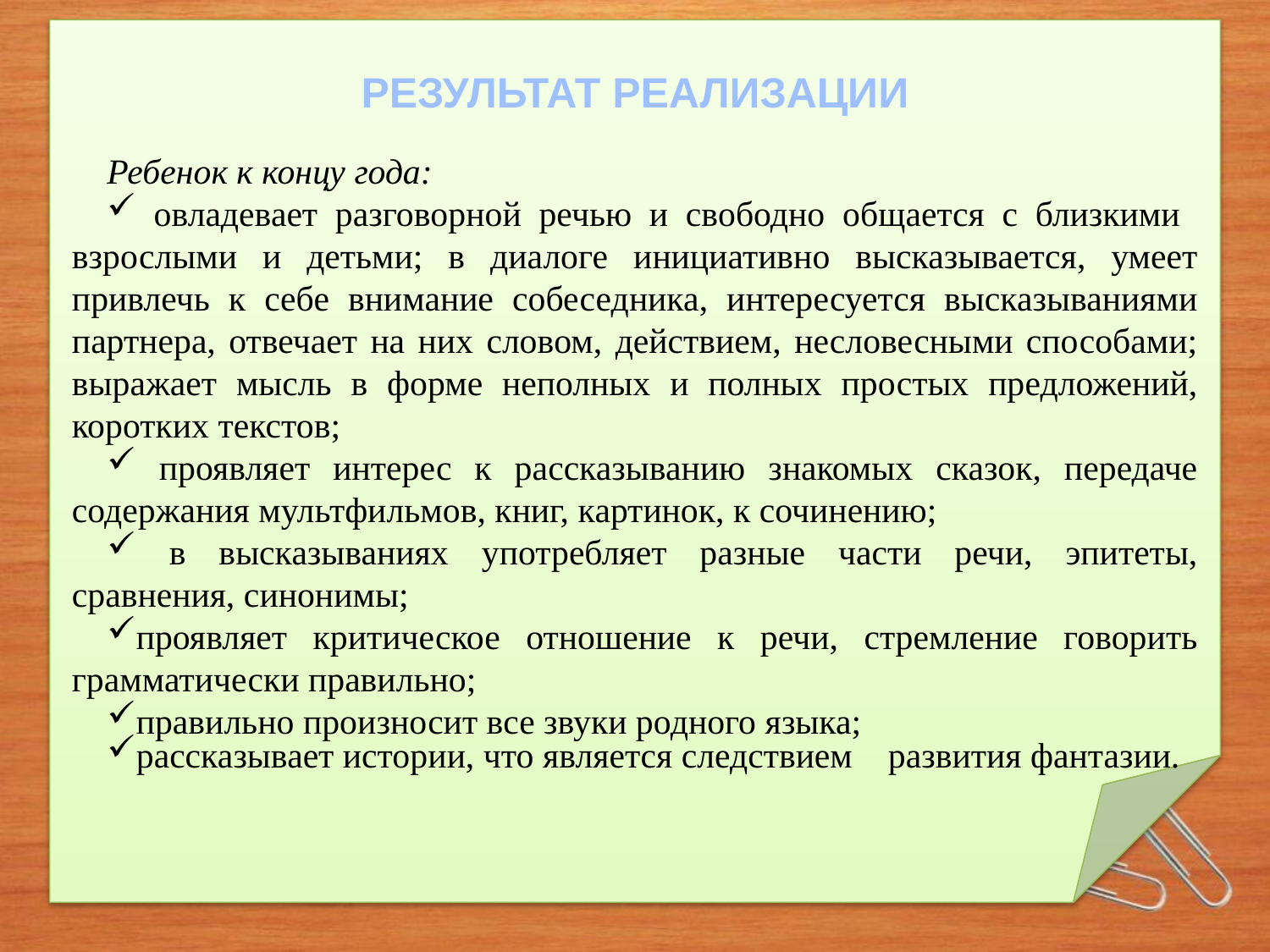

РЕЗУЛЬТАТ РЕАЛИЗАЦИИ

Ребенок к концу года:
 овладевает разговорной речью и свободно общается с близкими  взрослыми и детьми; в диалоге инициативно высказывается, умеет привлечь к себе внимание собеседника, интересуется высказываниями партнера, отвечает на них словом, действием, несловесными способами; выражает мысль в форме неполных и полных простых предложений, коротких текстов;
 проявляет интерес к рассказыванию знакомых сказок, передаче содержания мультфильмов, книг, картинок, к сочинению;
 в высказываниях употребляет разные части речи, эпитеты, сравнения, синонимы;
проявляет критическое отношение к речи, стремление говорить грамматически правильно;
правильно произносит все звуки родного языка;
рассказывает истории, что является следствием    развития фантазии.